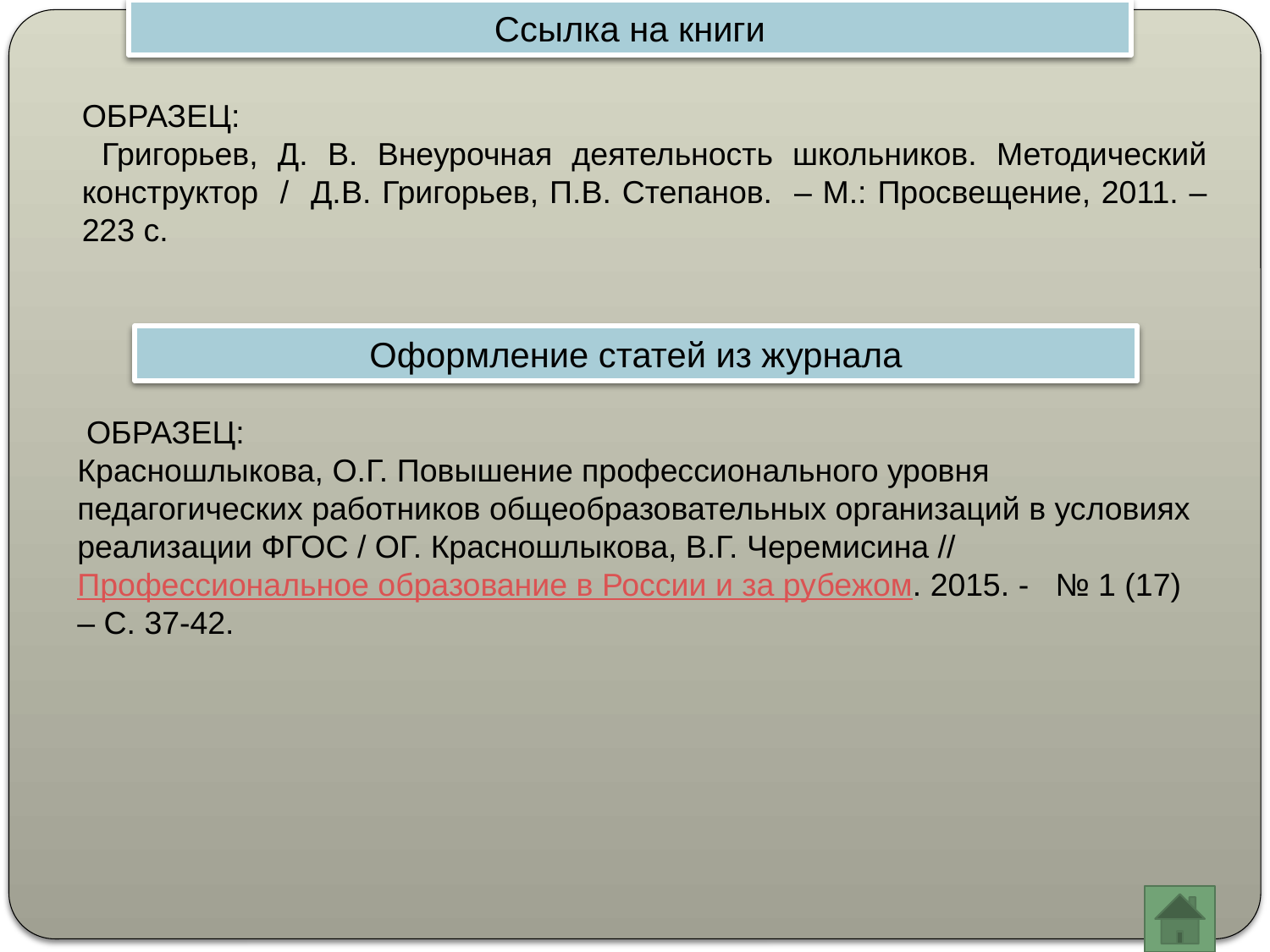

Ссылка на книги
ОБРАЗЕЦ:
 Григорьев, Д. В. Внеурочная деятельность школьников. Методический конструктор  /  Д.В. Григорьев, П.В. Степанов.  – М.: Просвещение, 2011. – 223 с.

Оформление статей из журнала
 ОБРАЗЕЦ:
Красношлыкова, О.Г. Повышение профессионального уровня педагогических работников общеобразовательных организаций в условиях реализации ФГОС / ОГ. Красношлыкова, В.Г. Черемисина // Профессиональное образование в России и за рубежом. 2015. -   № 1 (17) – С. 37-42.